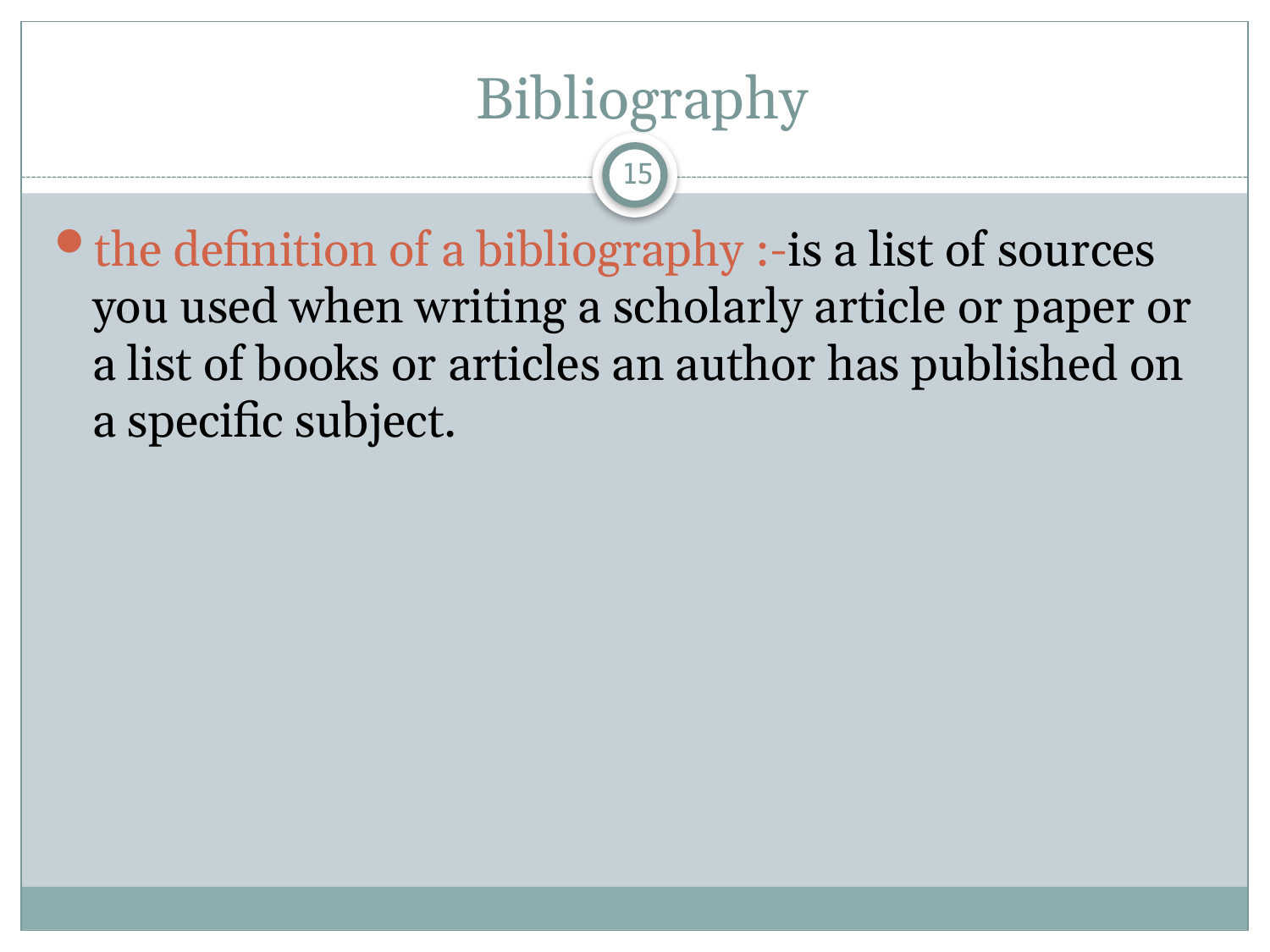

# Bibliography
15
the definition of a bibliography :-is a list of sources you used when writing a scholarly article or paper or a list of books or articles an author has published on a specific subject.